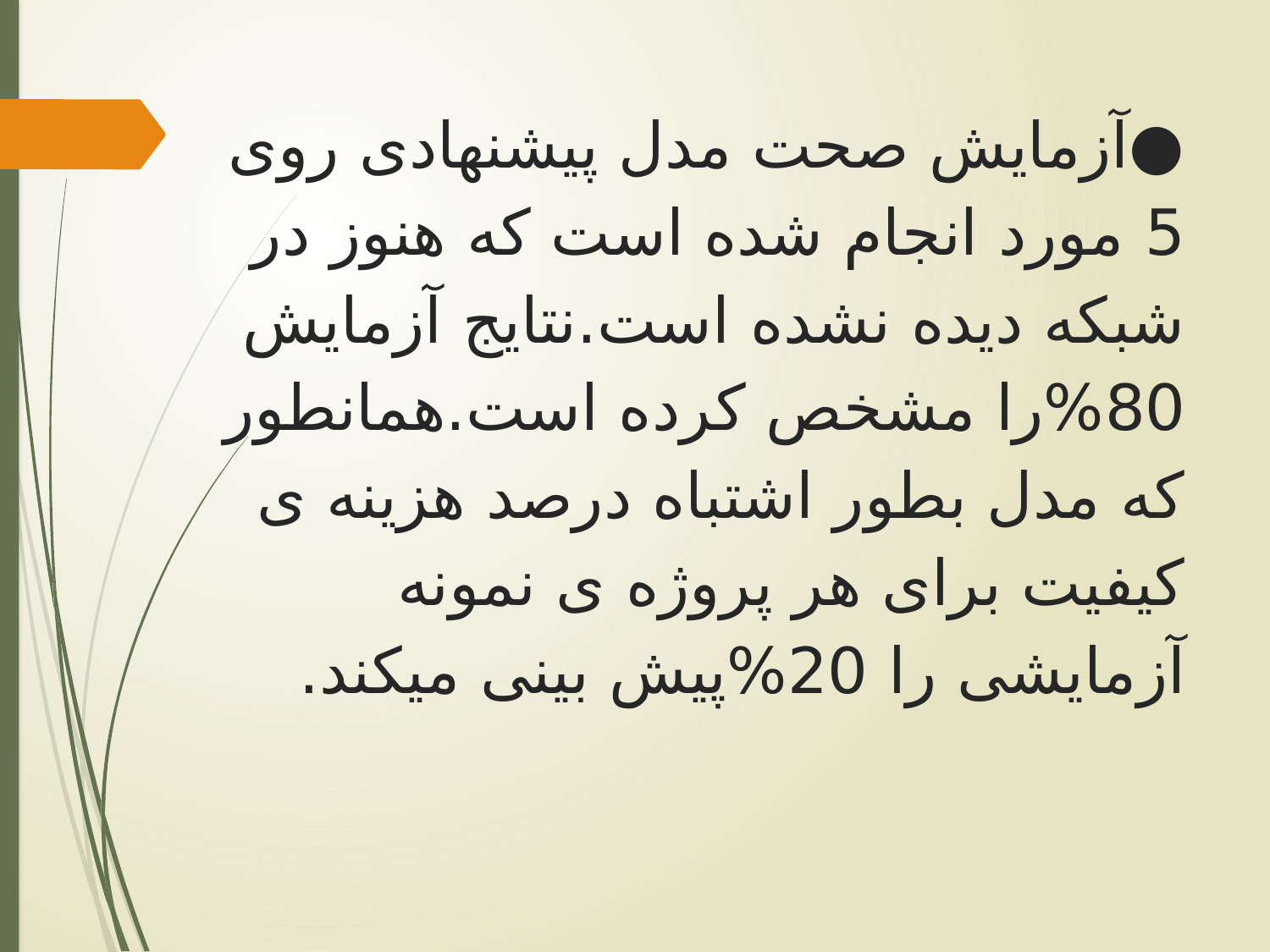

# ●آزمایش صحت مدل پیشنهادی روی 5 مورد انجام شده است که هنوز در شبکه دیده نشده است.نتایج آزمایش 80%را مشخص کرده است.همانطور که مدل بطور اشتباه درصد هزینه ی کیفیت برای هر پروژه ی نمونه آزمایشی را 20%پیش بینی میکند.